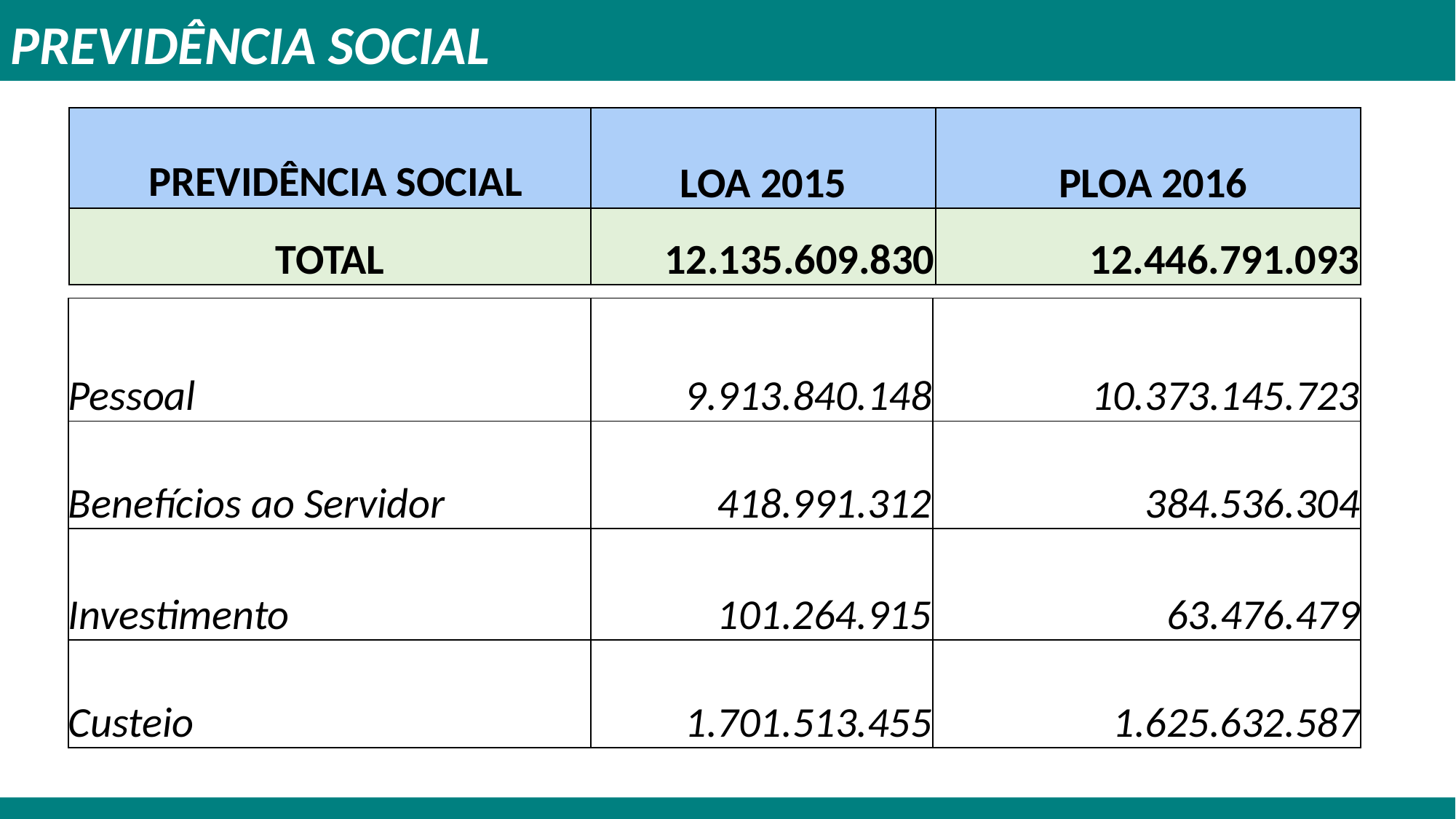

PREVIDÊNCIA SOCIAL
| PREVIDÊNCIA SOCIAL | LOA 2015 | PLOA 2016 |
| --- | --- | --- |
| TOTAL | 12.135.609.830 | 12.446.791.093 |
| Pessoal | 9.913.840.148 | 10.373.145.723 |
| --- | --- | --- |
| Benefícios ao Servidor | 418.991.312 | 384.536.304 |
| Investimento | 101.264.915 | 63.476.479 |
| Custeio | 1.701.513.455 | 1.625.632.587 |